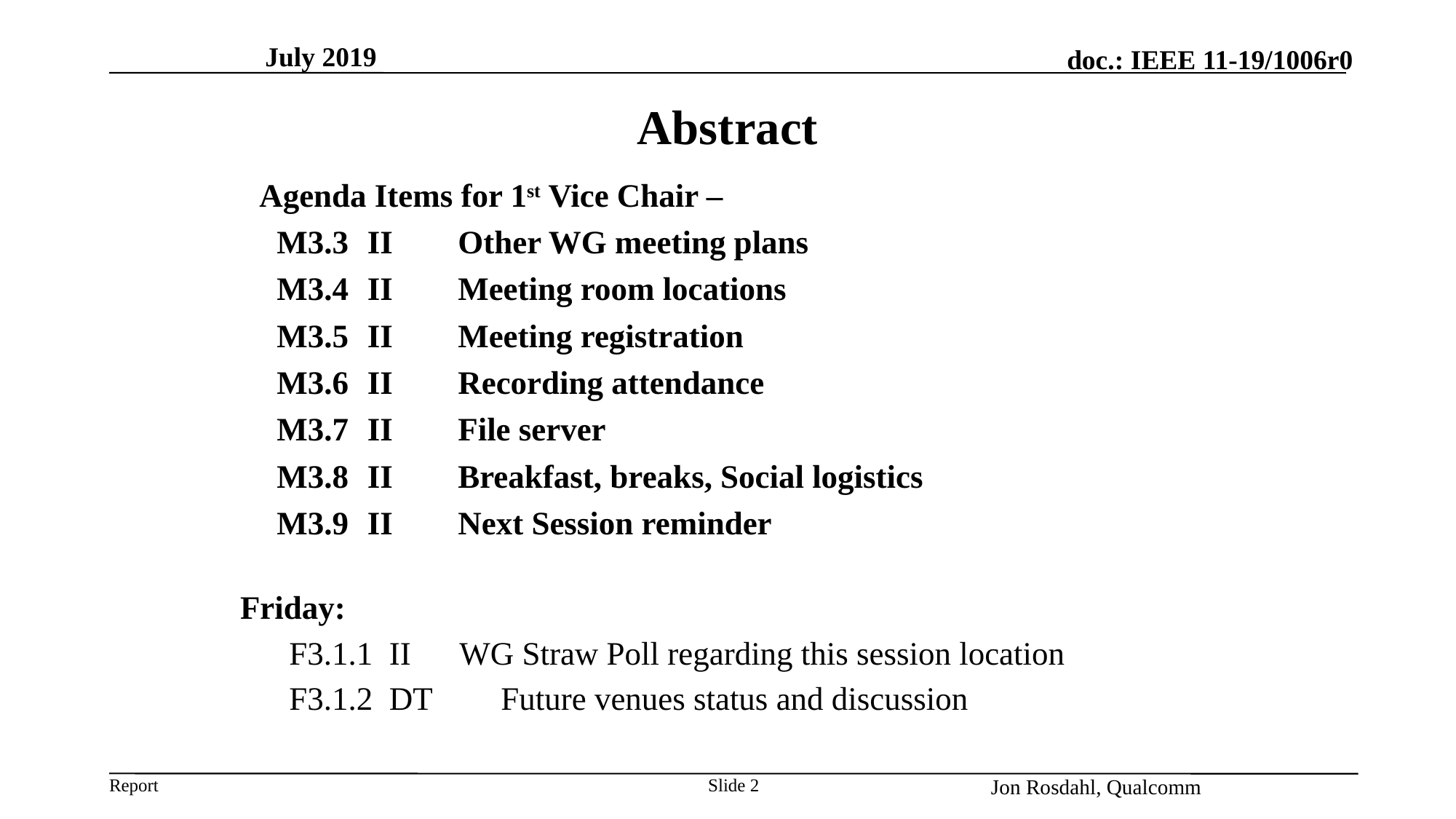

July 2019
# Abstract
   Agenda Items for 1st Vice Chair –
	M3.3	II	Other WG meeting plans
	M3.4	II	Meeting room locations
	M3.5	II	Meeting registration
	M3.6	II 	Recording attendance
	M3.7	II	File server
	M3.8	II	Breakfast, breaks, Social logistics
	M3.9	II	Next Session reminder

Friday:
F3.1.1  II      WG Straw Poll regarding this session location
F3.1.2  DT		Future venues status and discussion

Slide 2
Jon Rosdahl, Qualcomm